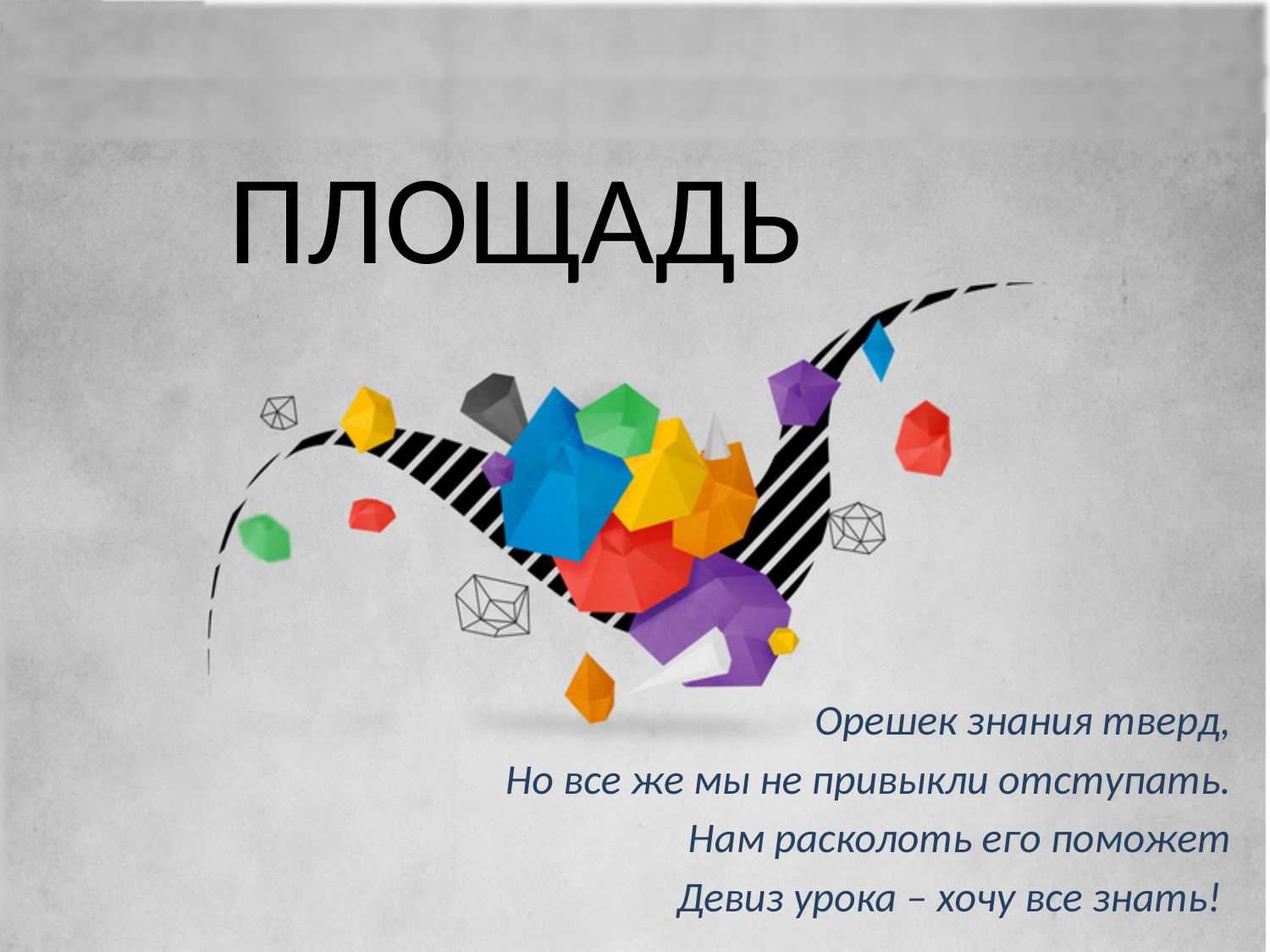

# ПЛОЩАДЬ
Орешек знания тверд,
Но все же мы не привыкли отступать.
Нам расколоть его поможет
Девиз урока – хочу все знать!